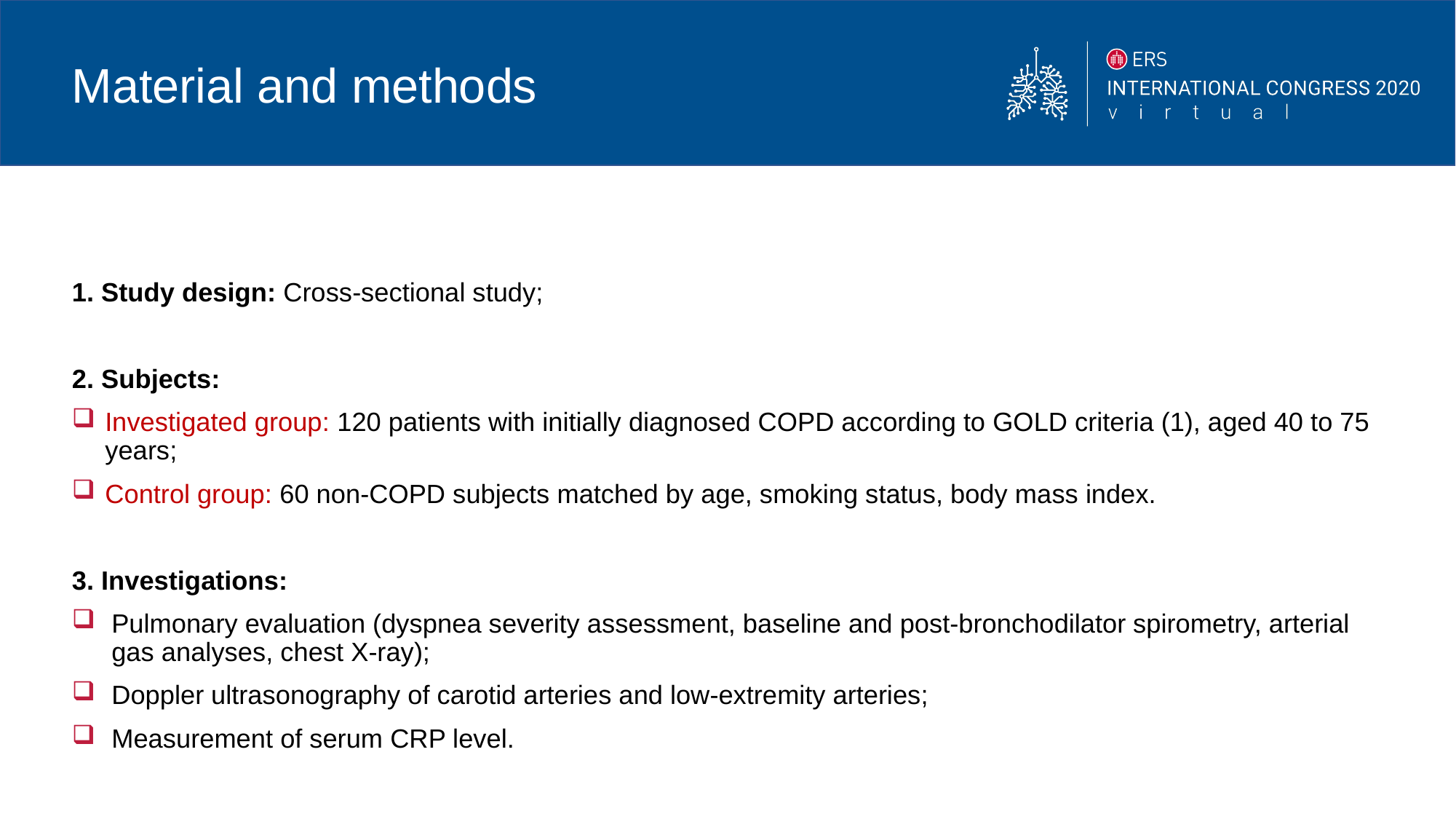

# Material and methods

1. Study design: Cross-sectional study;

2. Subjects:
Investigated group: 120 patients with initially diagnosed COPD according to GOLD criteria (1), aged 40 to 75 years;
Control group: 60 non-COPD subjects matched by age, smoking status, body mass index.

3. Investigations:
Pulmonary evaluation (dyspnea severity assessment, baseline and post-bronchodilator spirometry, arterial gas analyses, chest X-ray);
Doppler ultrasonography of carotid arteries and low-extremity arteries;
Measurement of serum CRP level.